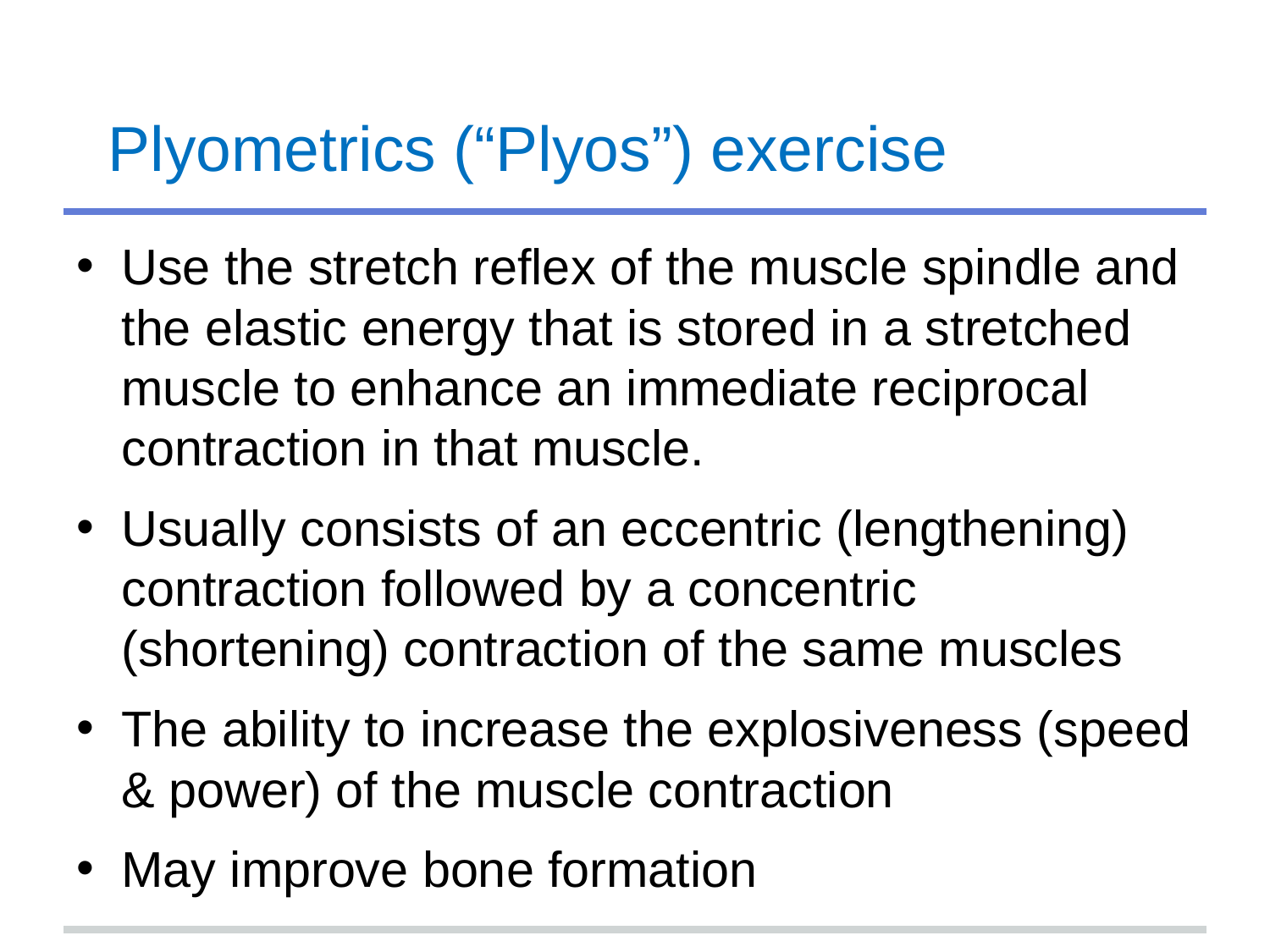

# Plyometrics (“Plyos”) exercise
Use the stretch reflex of the muscle spindle and the elastic energy that is stored in a stretched muscle to enhance an immediate reciprocal contraction in that muscle.
Usually consists of an eccentric (lengthening) contraction followed by a concentric (shortening) contraction of the same muscles
The ability to increase the explosiveness (speed & power) of the muscle contraction
May improve bone formation